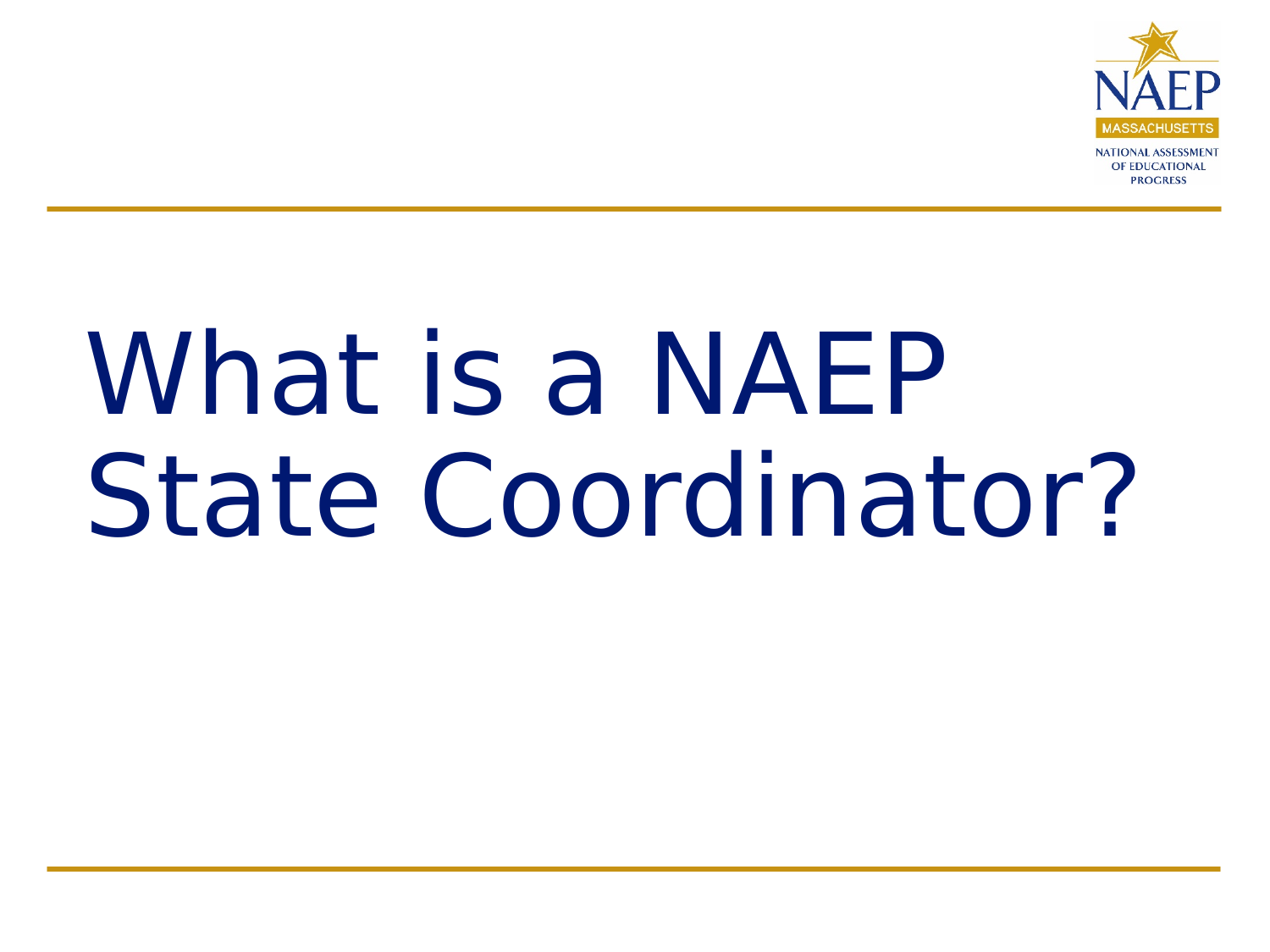

# What is a NAEP State Coordinator?